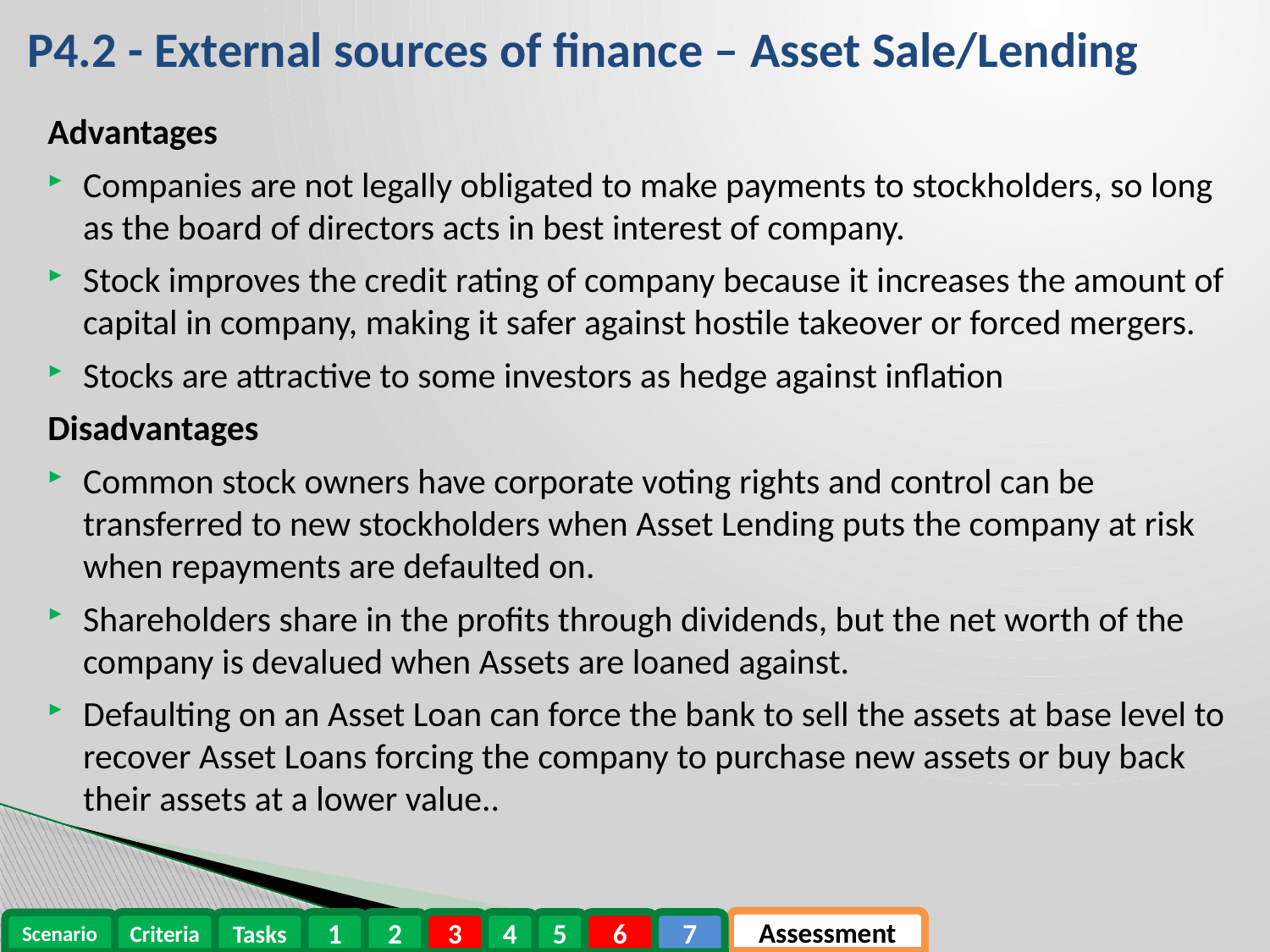

# P4.2 - External sources of finance – Asset Sale/Lending
Advantages
Companies are not legally obligated to make payments to stockholders, so long as the board of directors acts in best interest of company.
Stock improves the credit rating of company because it increases the amount of capital in company, making it safer against hostile takeover or forced mergers.
Stocks are attractive to some investors as hedge against inflation
Disadvantages
Common stock owners have corporate voting rights and control can be transferred to new stockholders when Asset Lending puts the company at risk when repayments are defaulted on.
Shareholders share in the profits through dividends, but the net worth of the company is devalued when Assets are loaned against.
Defaulting on an Asset Loan can force the bank to sell the assets at base level to recover Asset Loans forcing the company to purchase new assets or buy back their assets at a lower value..